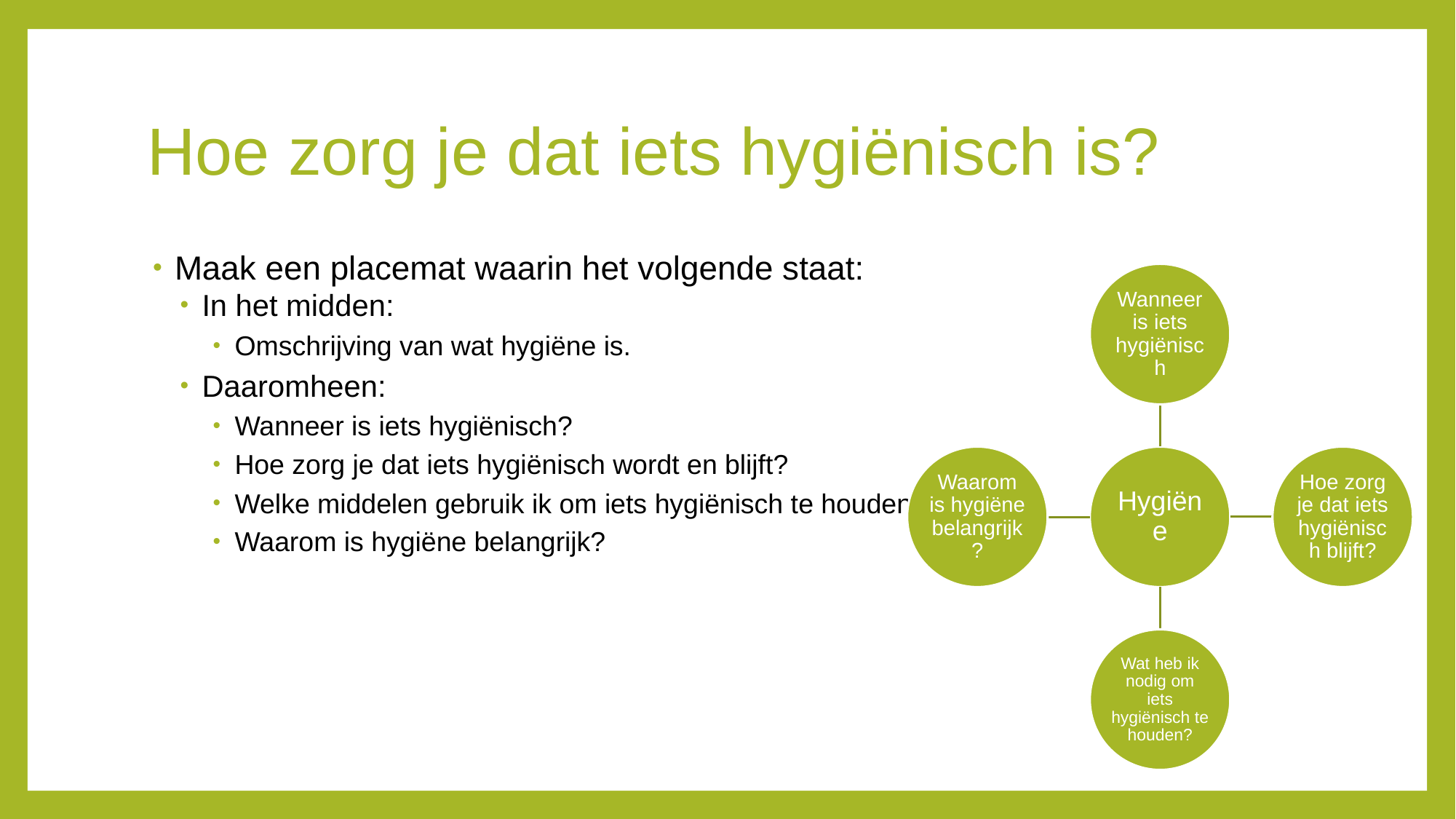

# Hoe zorg je dat iets hygiënisch is?
Maak een placemat waarin het volgende staat:
In het midden:
Omschrijving van wat hygiëne is.
Daaromheen:
Wanneer is iets hygiënisch?
Hoe zorg je dat iets hygiënisch wordt en blijft?
Welke middelen gebruik ik om iets hygiënisch te houden?
Waarom is hygiëne belangrijk?
Hygiëne

Wanneer is iets hygiënisch

Hoe zorg je dat iets hygiënisch blijft?

Wat heb ik nodig om iets hygiënisch te houden?

Waarom is hygiëne belangrijk?